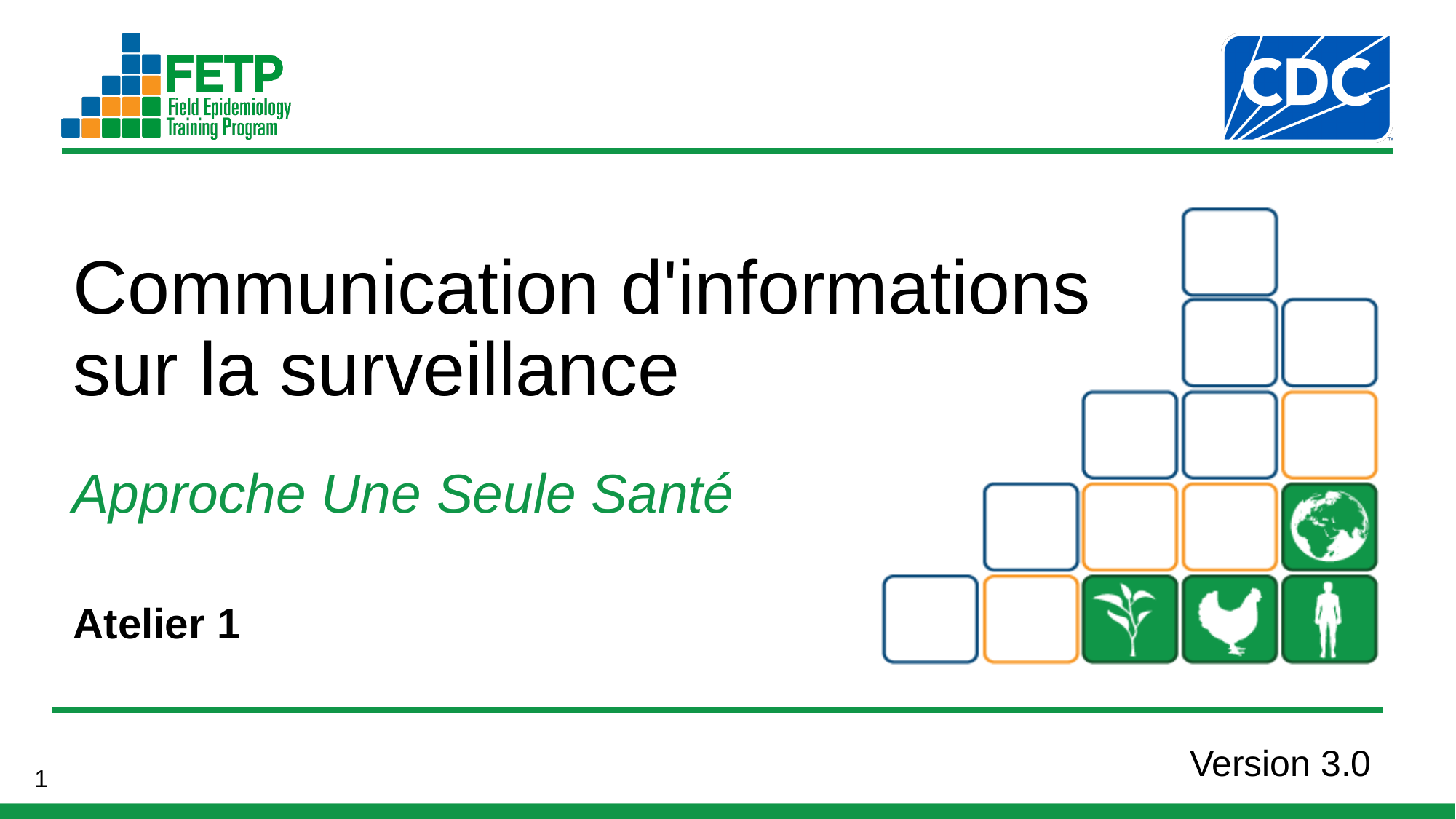

Communication d'informations sur la surveillance
Atelier 1